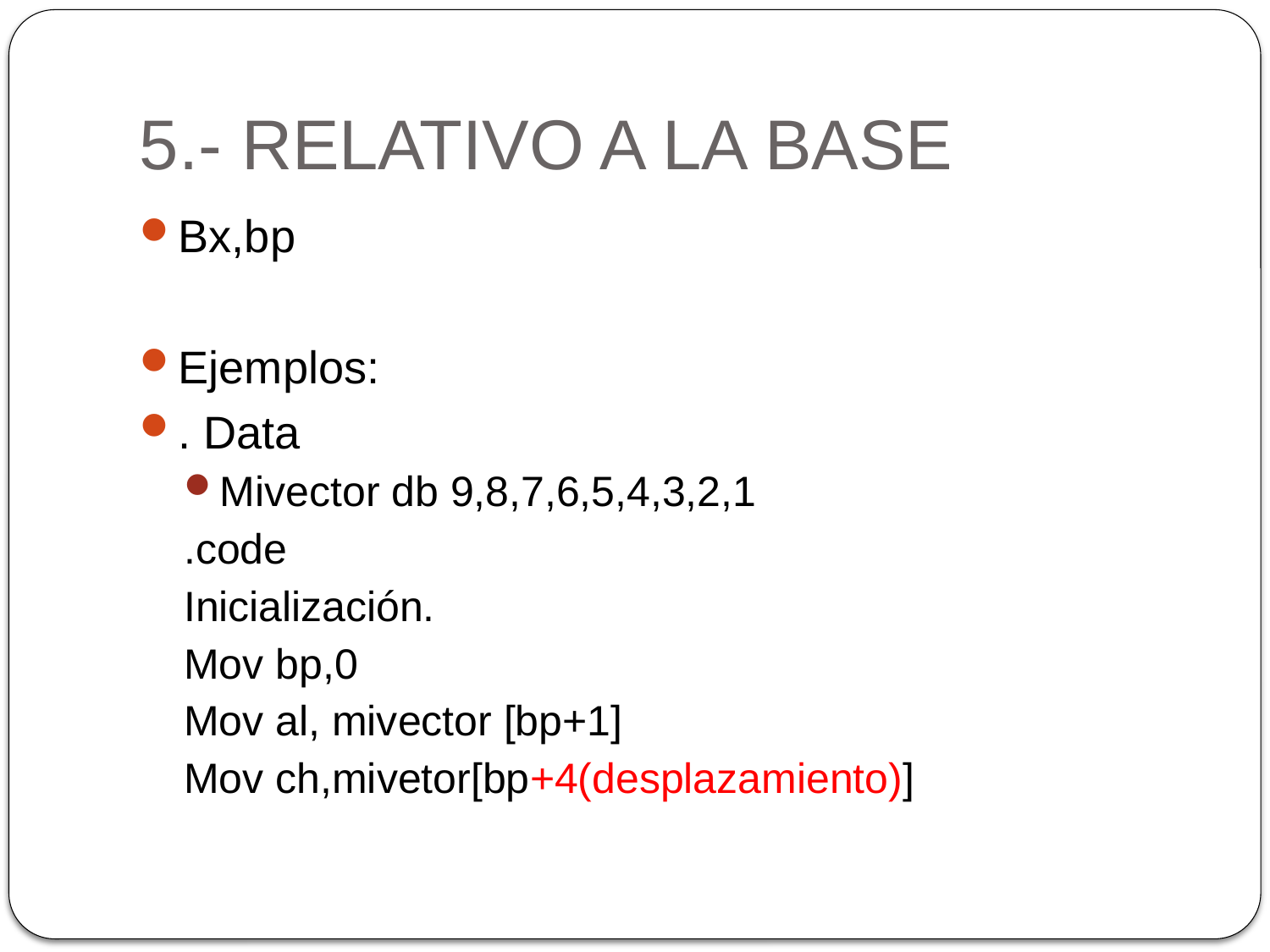

# 5.- RELATIVO A LA BASE
Bx,bp

Ejemplos:
. Data
Mivector db 9,8,7,6,5,4,3,2,1
.code
Inicialización.
Mov bp,0
Mov al, mivector [bp+1]
Mov ch,mivetor[bp+4(desplazamiento)]